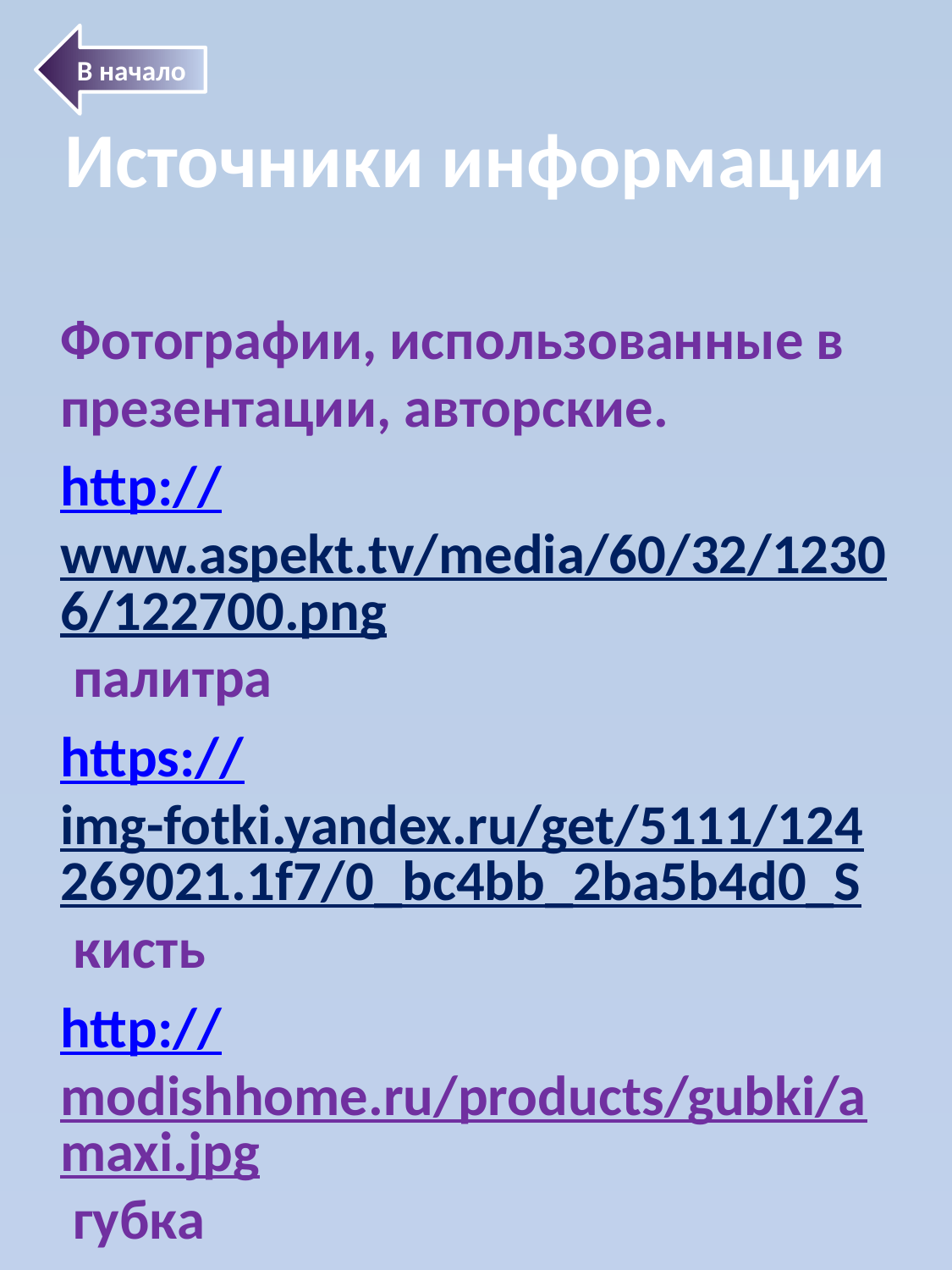

В начало
# Источники информации
Фотографии, использованные в презентации, авторские.
http://www.aspekt.tv/media/60/32/12306/122700.png палитра
https://img-fotki.yandex.ru/get/5111/124269021.1f7/0_bc4bb_2ba5b4d0_S кисть
http://modishhome.ru/products/gubki/amaxi.jpg губка